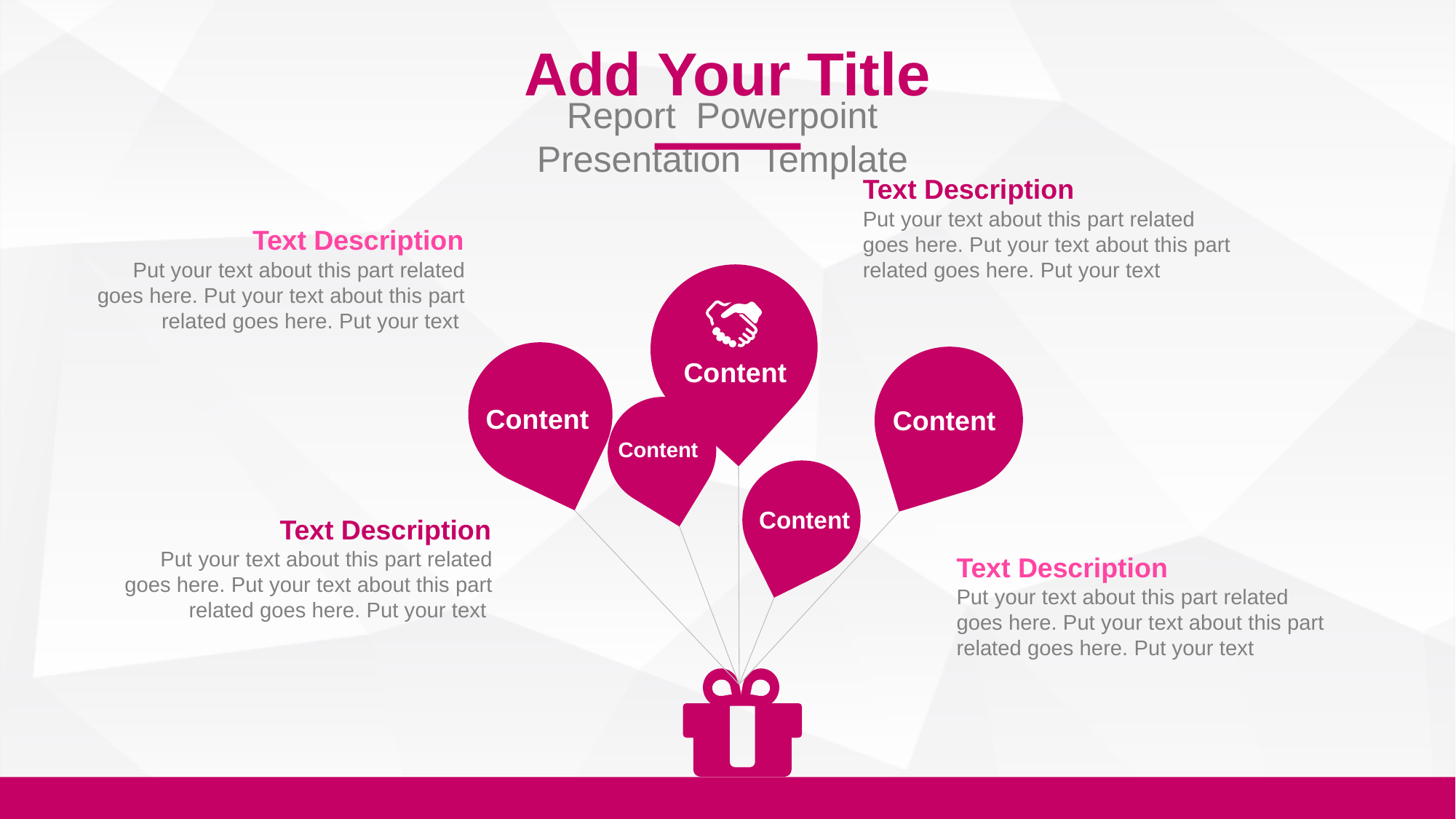

Add Your Title
Report  Powerpoint  Presentation  Template

Text Description
Put your text about this part related goes here. Put your text about this part related goes here. Put your text
Text Description
Put your text about this part related goes here. Put your text about this part related goes here. Put your text

Content
Content

Content
Content

Content
Text Description
Put your text about this part related goes here. Put your text about this part related goes here. Put your text
Text Description
Put your text about this part related goes here. Put your text about this part related goes here. Put your text